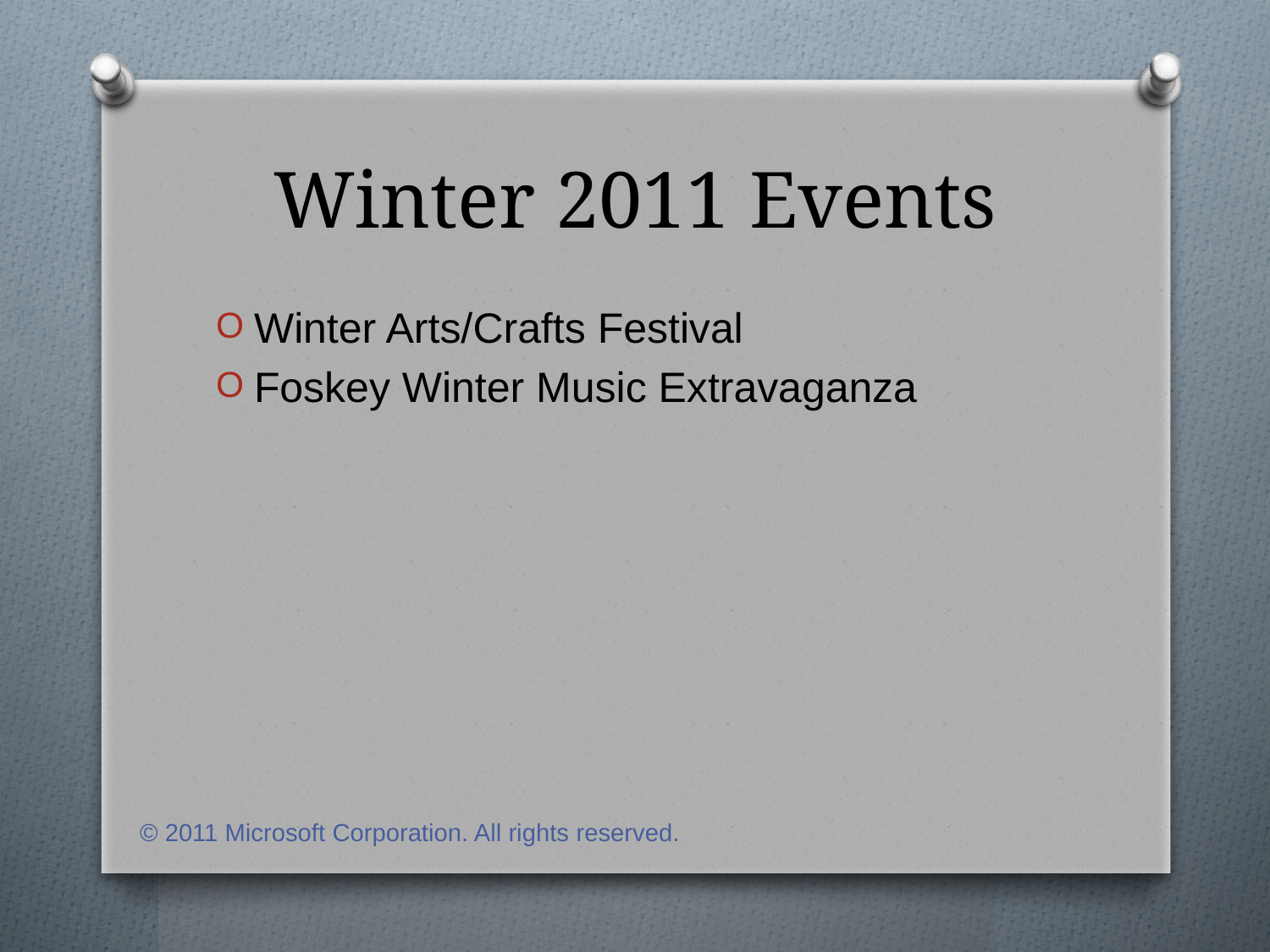

# Winter 2011 Events
Winter Arts/Crafts Festival
Foskey Winter Music Extravaganza
© 2011 Microsoft Corporation. All rights reserved.